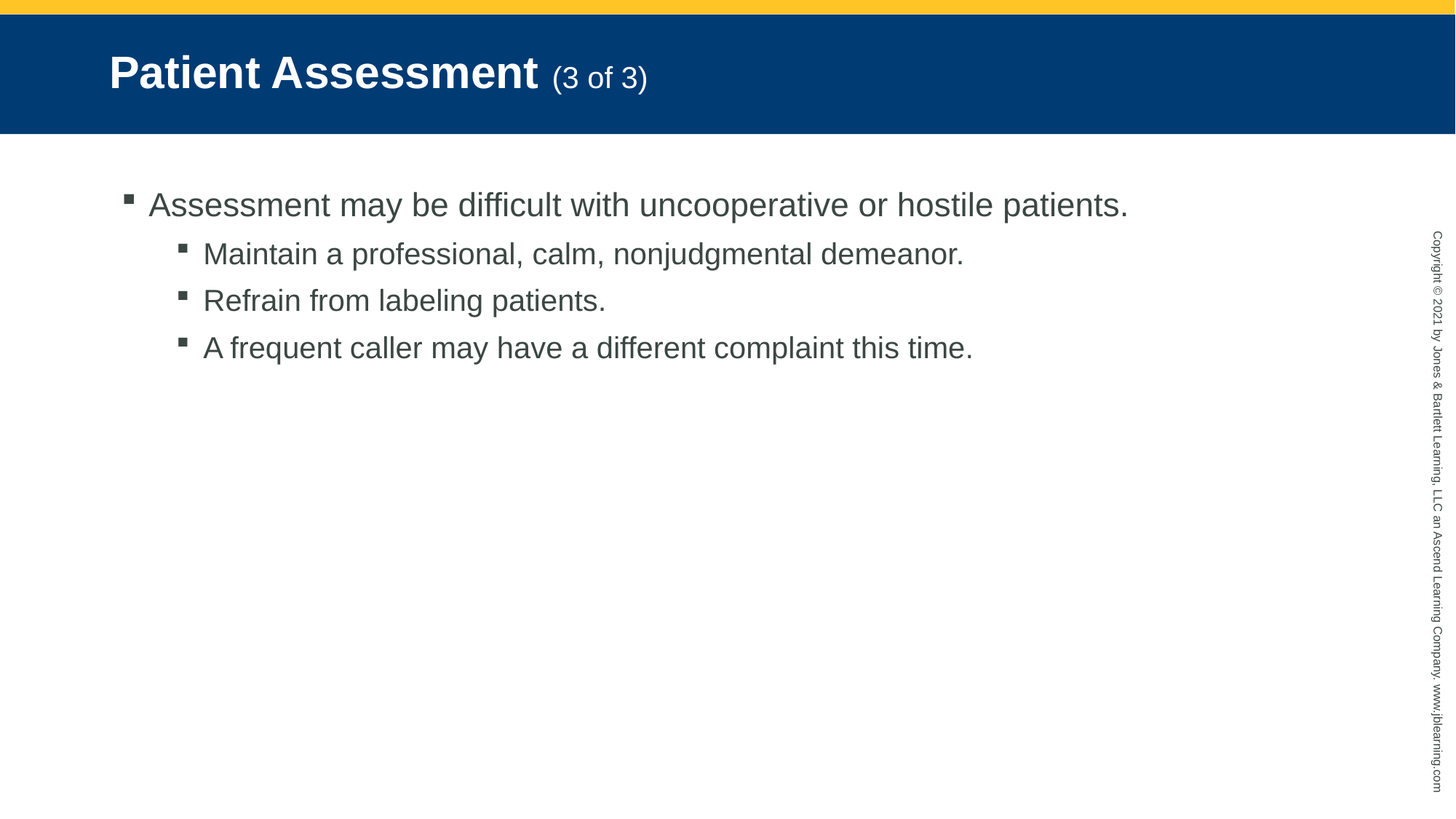

# Patient Assessment (3 of 3)
Assessment may be difficult with uncooperative or hostile patients.
Maintain a professional, calm, nonjudgmental demeanor.
Refrain from labeling patients.
A frequent caller may have a different complaint this time.